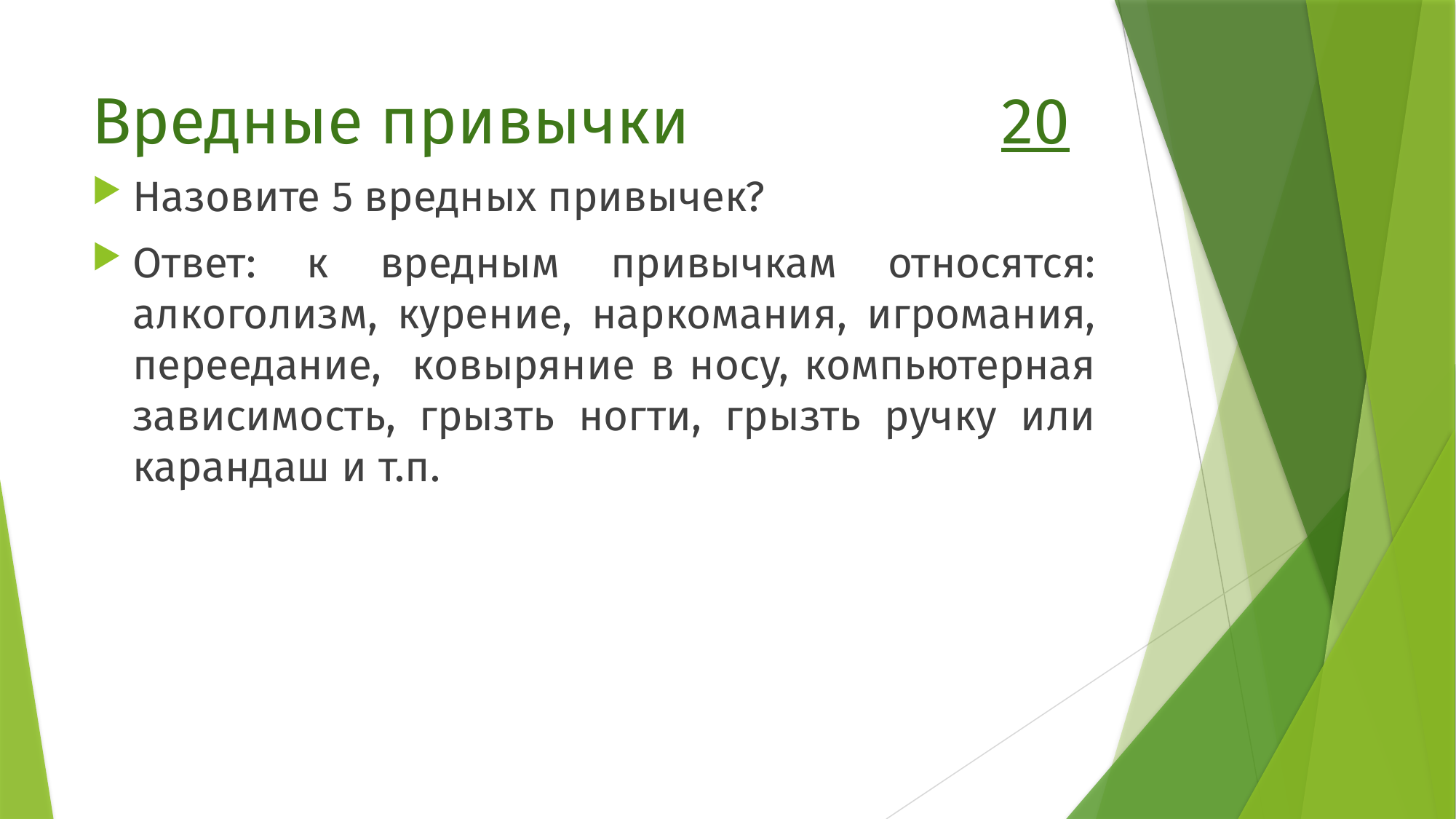

# Вредные привычки                  20
Назовите 5 вредных привычек?
Ответ: к вредным привычкам относятся: алкоголизм, курение, наркомания, игромания, переедание,  ковыряние в носу, компьютерная зависимость, грызть ногти, грызть ручку или карандаш и т.п.